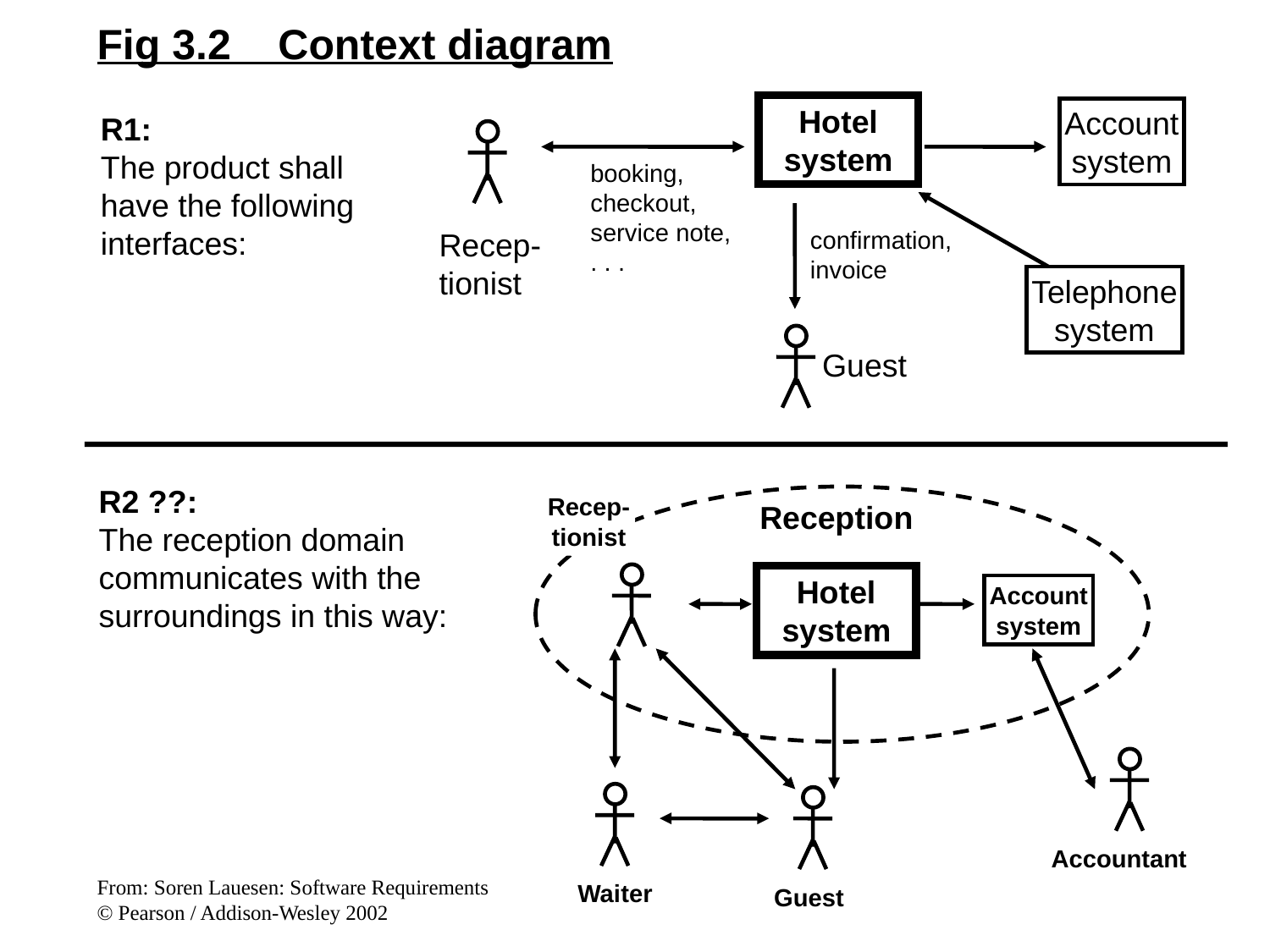

Fig 3.2    Context diagram
Hotel
system
Account
system
R1:
The product shall have the following interfaces:

booking,
checkout,
service note,
. . .

confirmation,
invoice
Recep-
tionist
Telephone
system

Guest

R2 ??:
The reception domain communicates with the surroundings in this way:

Recep-
tionist
Reception

Hotel
system
Account
system

Accountant
Waiter
Guest
From: Soren Lauesen: Software Requirements
© Pearson / Addison-Wesley 2002